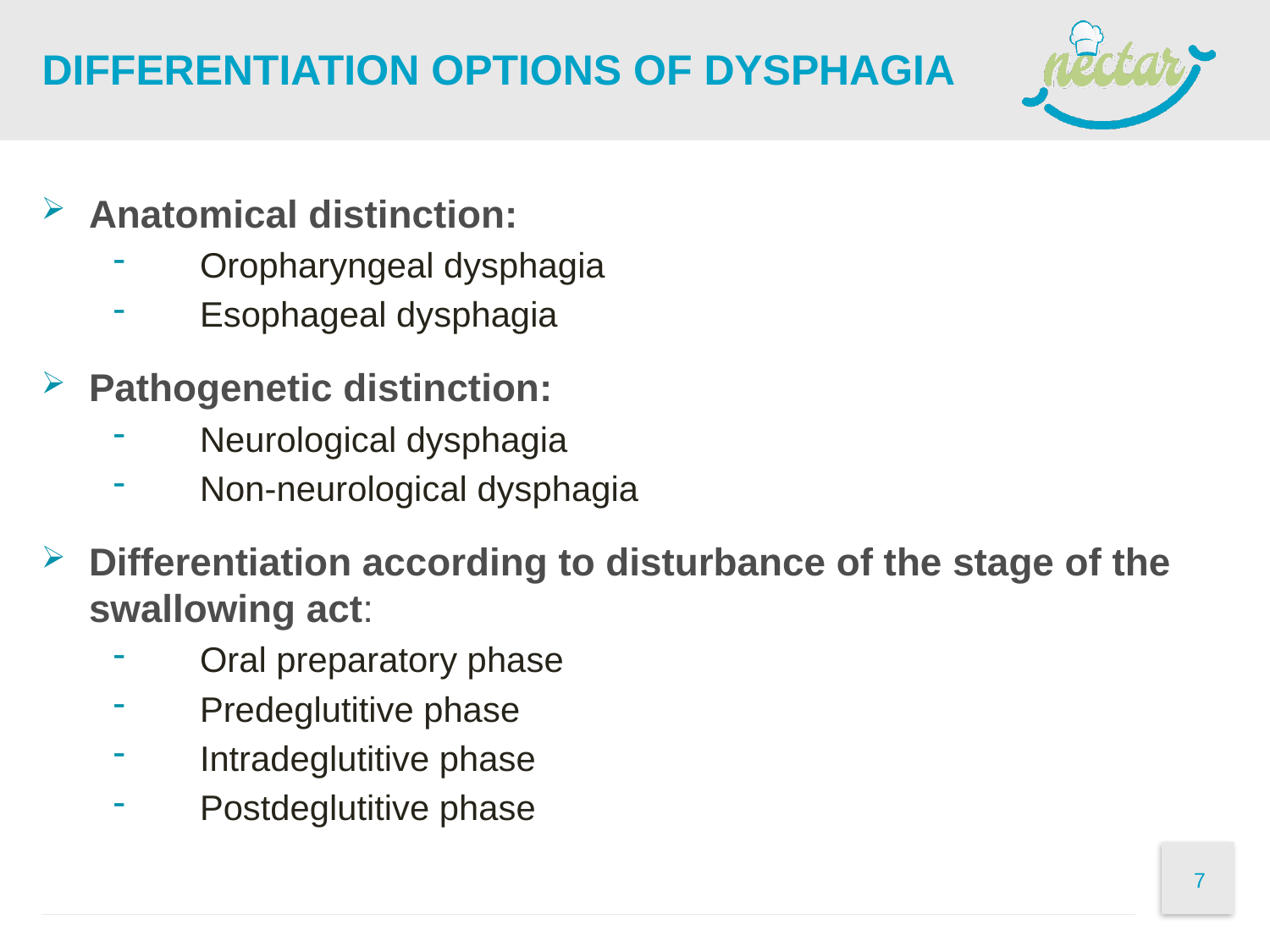

# Differentiation options of dysphagia
Anatomical distinction:
Oropharyngeal dysphagia
Esophageal dysphagia
Pathogenetic distinction:
Neurological dysphagia
Non-neurological dysphagia
Differentiation according to disturbance of the stage of the swallowing act:
Oral preparatory phase
Predeglutitive phase
Intradeglutitive phase
Postdeglutitive phase